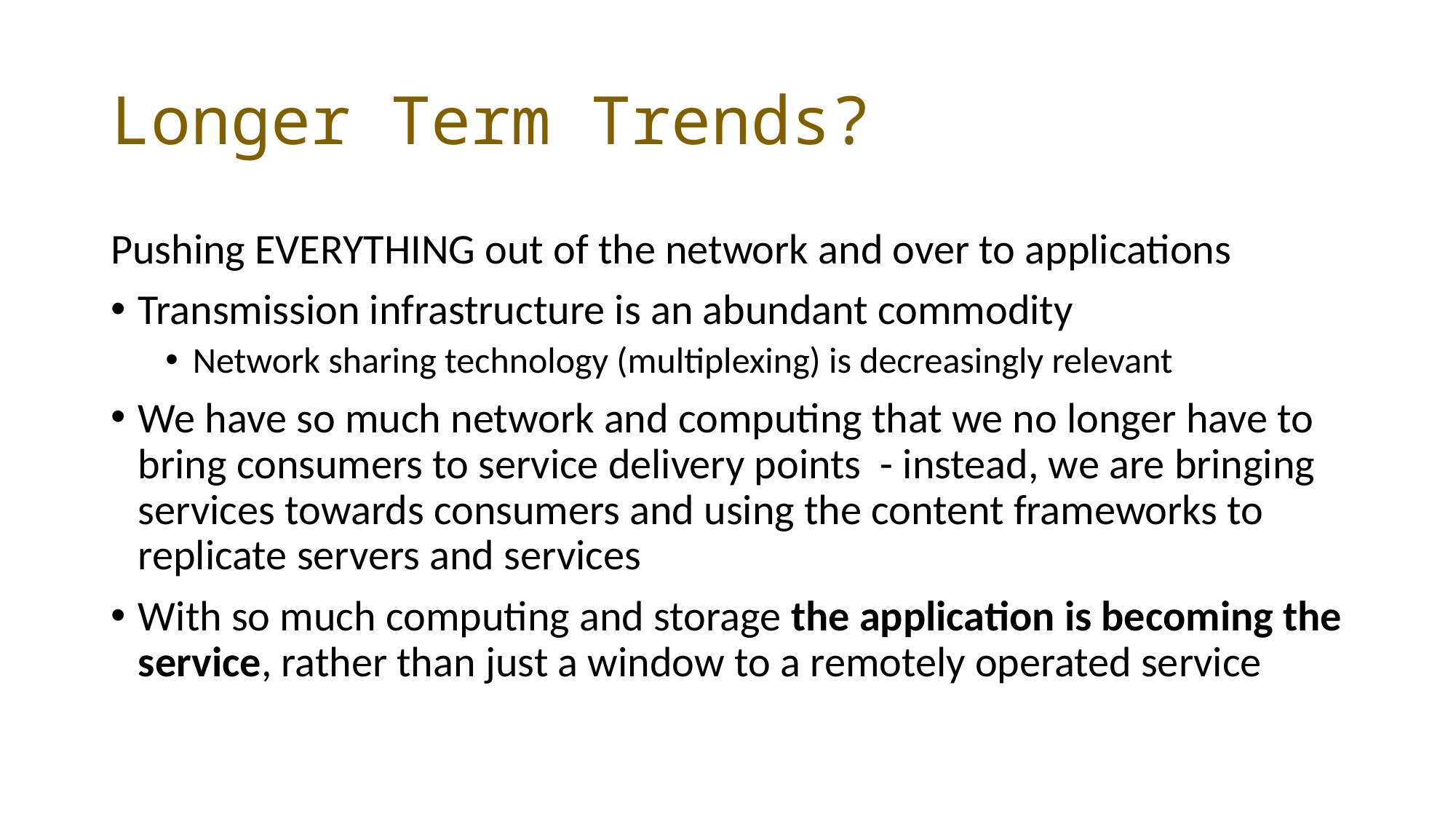

# Longer Term Trends?
Pushing EVERYTHING out of the network and over to applications
Transmission infrastructure is an abundant commodity
Network sharing technology (multiplexing) is decreasingly relevant
We have so much network and computing that we no longer have to bring consumers to service delivery points  - instead, we are bringing services towards consumers and using the content frameworks to replicate servers and services
With so much computing and storage the application is becoming the service, rather than just a window to a remotely operated service